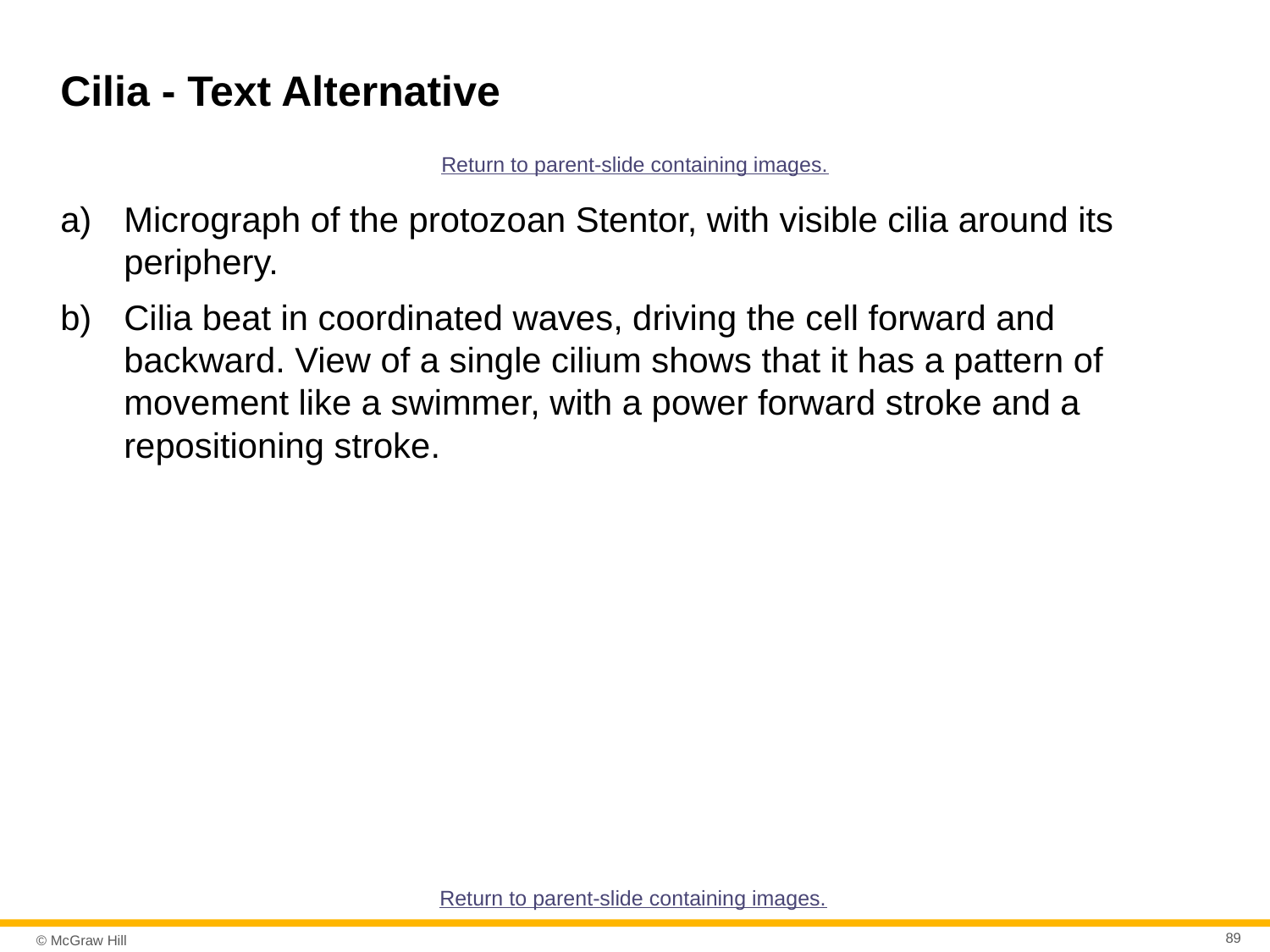

# Cilia - Text Alternative
Return to parent-slide containing images.
Micrograph of the protozoan Stentor, with visible cilia around its periphery.
Cilia beat in coordinated waves, driving the cell forward and backward. View of a single cilium shows that it has a pattern of movement like a swimmer, with a power forward stroke and a repositioning stroke.
Return to parent-slide containing images.